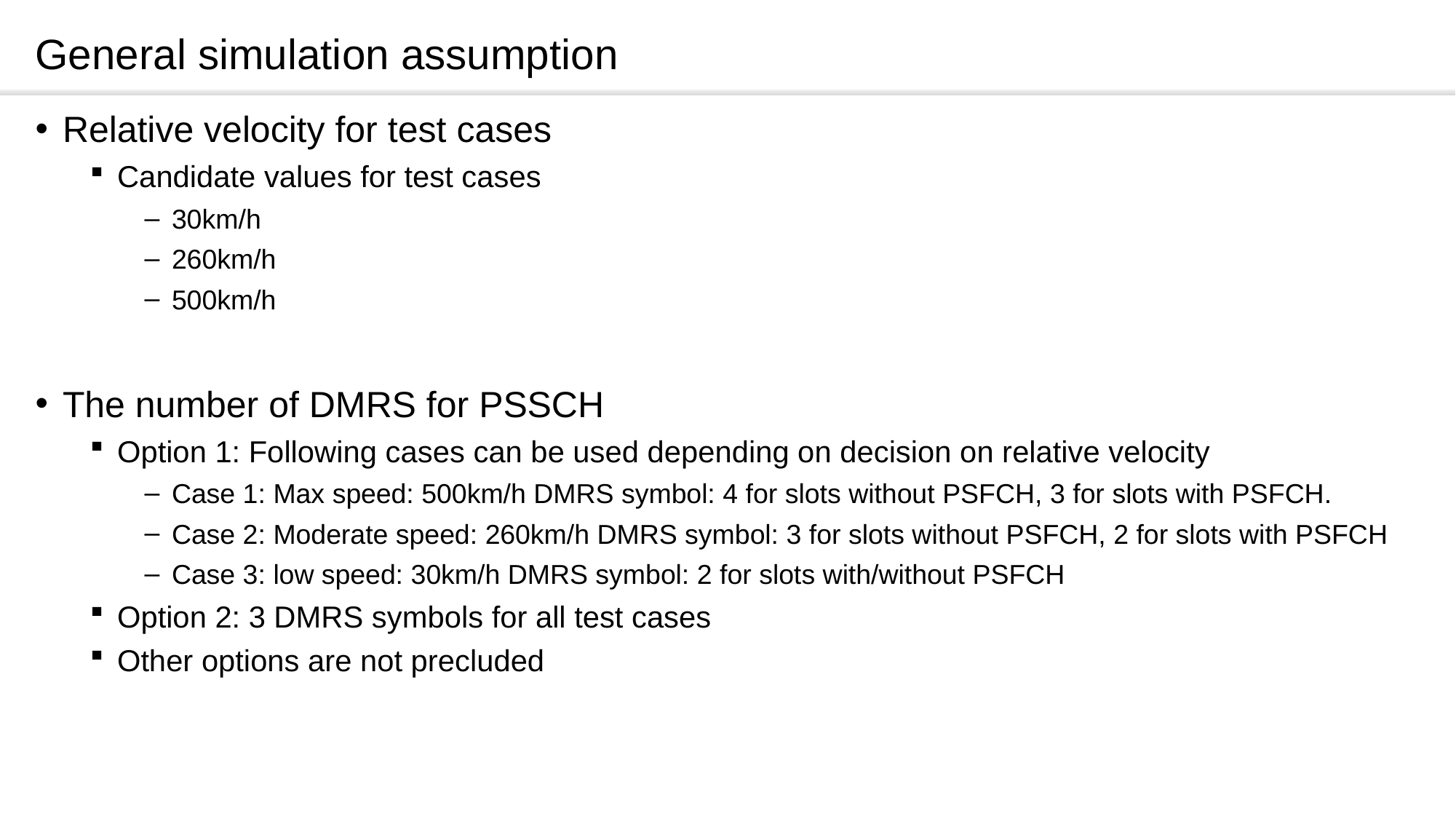

# General simulation assumption
Relative velocity for test cases
Candidate values for test cases
30km/h
260km/h
500km/h

The number of DMRS for PSSCH
Option 1: Following cases can be used depending on decision on relative velocity
Case 1: Max speed: 500km/h DMRS symbol: 4 for slots without PSFCH, 3 for slots with PSFCH.
Case 2: Moderate speed: 260km/h DMRS symbol: 3 for slots without PSFCH, 2 for slots with PSFCH
Case 3: low speed: 30km/h DMRS symbol: 2 for slots with/without PSFCH
Option 2: 3 DMRS symbols for all test cases
Other options are not precluded